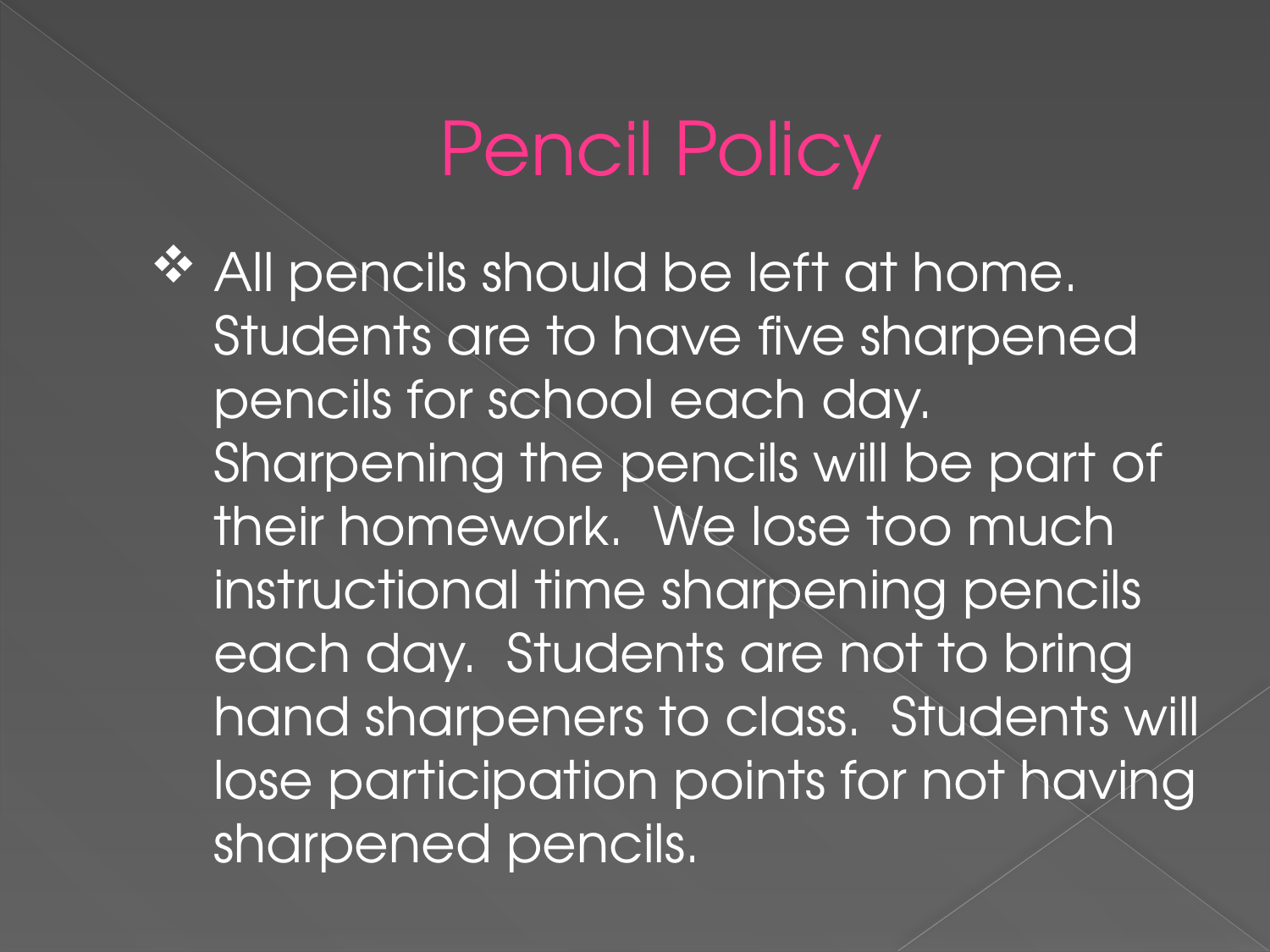

Pencil Policy
All pencils should be left at home.  Students are to have five sharpened pencils for school each day.  Sharpening the pencils will be part of their homework.  We lose too much instructional time sharpening pencils each day.  Students are not to bring hand sharpeners to class.  Students will lose participation points for not having sharpened pencils.